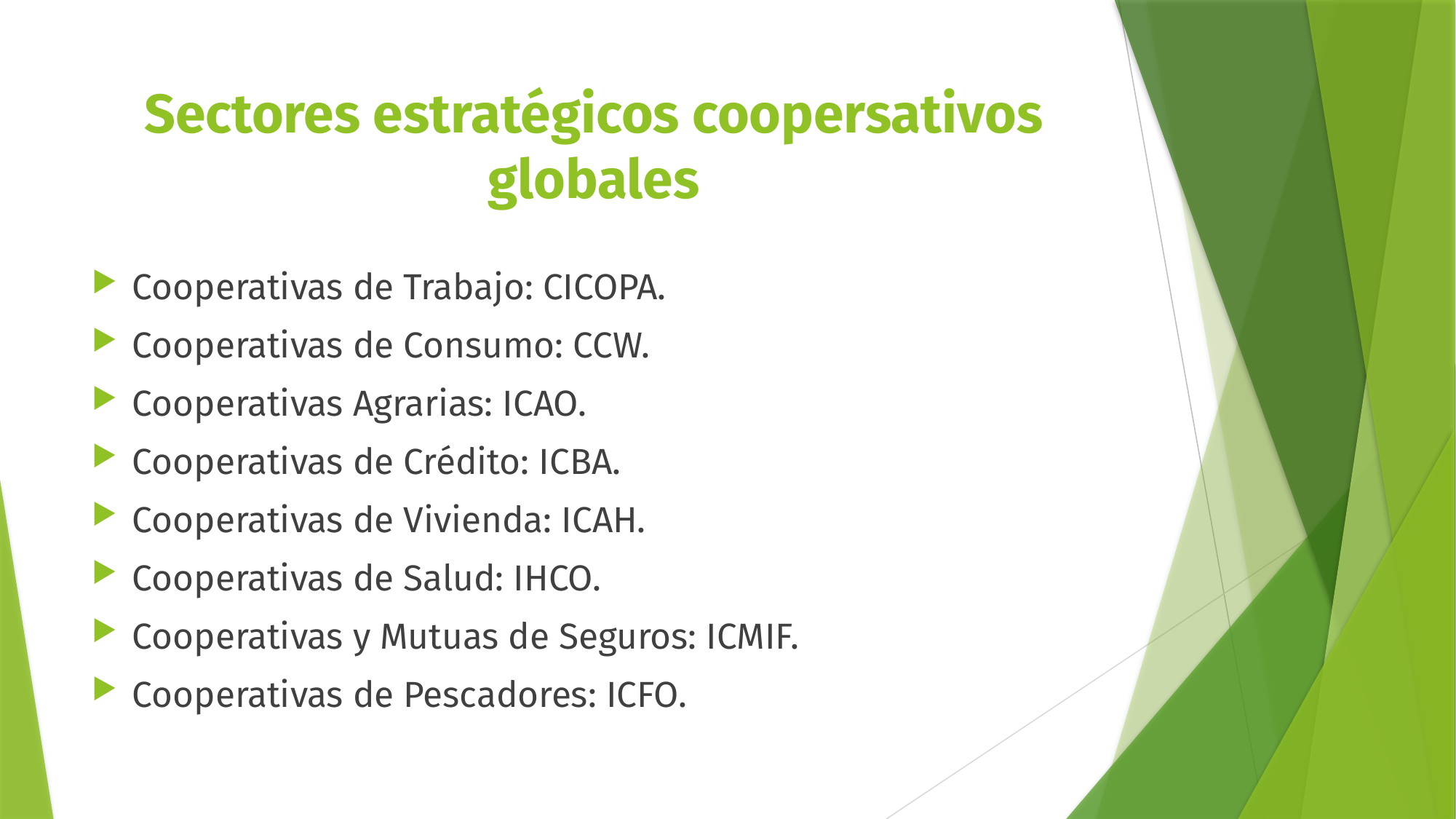

# Sectores estratégicos coopersativos globales
Cooperativas de Trabajo: CICOPA.
Cooperativas de Consumo: CCW.
Cooperativas Agrarias: ICAO.
Cooperativas de Crédito: ICBA.
Cooperativas de Vivienda: ICAH.
Cooperativas de Salud: IHCO.
Cooperativas y Mutuas de Seguros: ICMIF.
Cooperativas de Pescadores: ICFO.